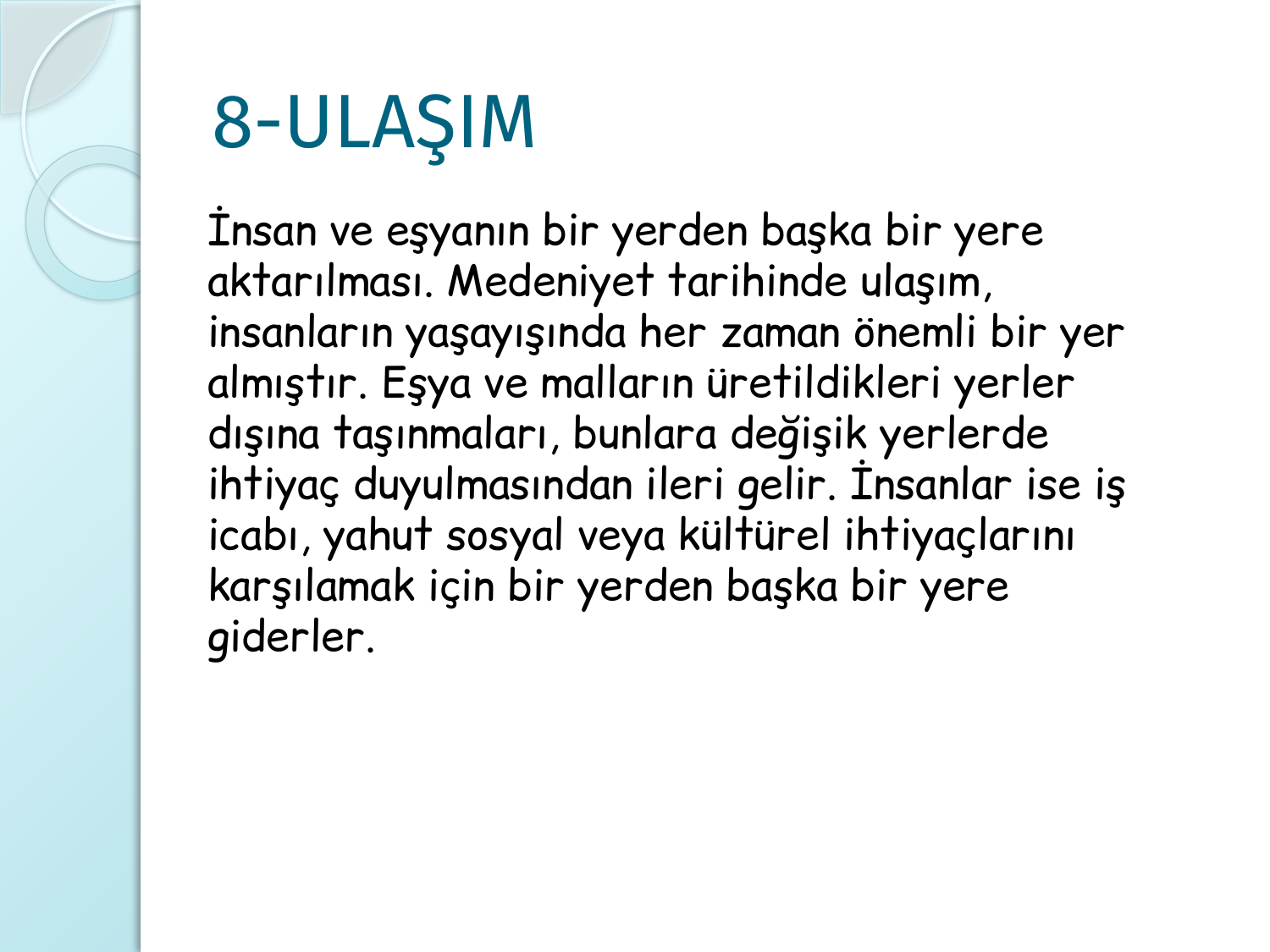

# 8-ULAŞIM
İnsan ve eşyanın bir yerden başka bir yere aktarılması. Medeniyet tarihinde ulaşım, insanların yaşayışında her zaman önemli bir yer almıştır. Eşya ve malların üretildikleri yerler dışına taşınmaları, bunlara değişik yerlerde ihtiyaç duyulmasından ileri gelir. İnsanlar ise iş icabı, yahut sosyal veya kültürel ihtiyaçlarını karşılamak için bir yerden başka bir yere giderler.